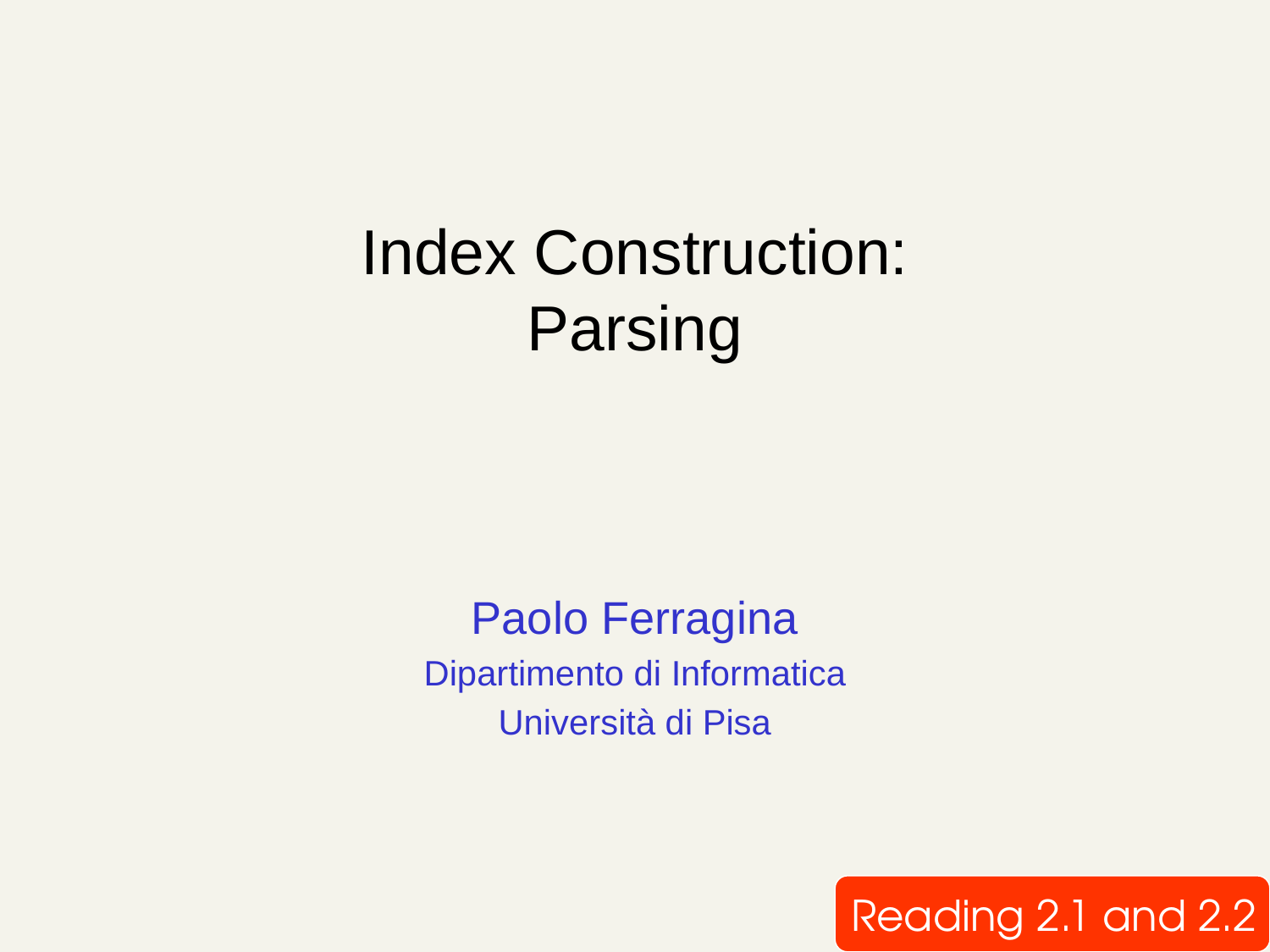

# Index Construction: Parsing
Paolo Ferragina
Dipartimento di Informatica
Università di Pisa

Reading 2.1 and 2.2